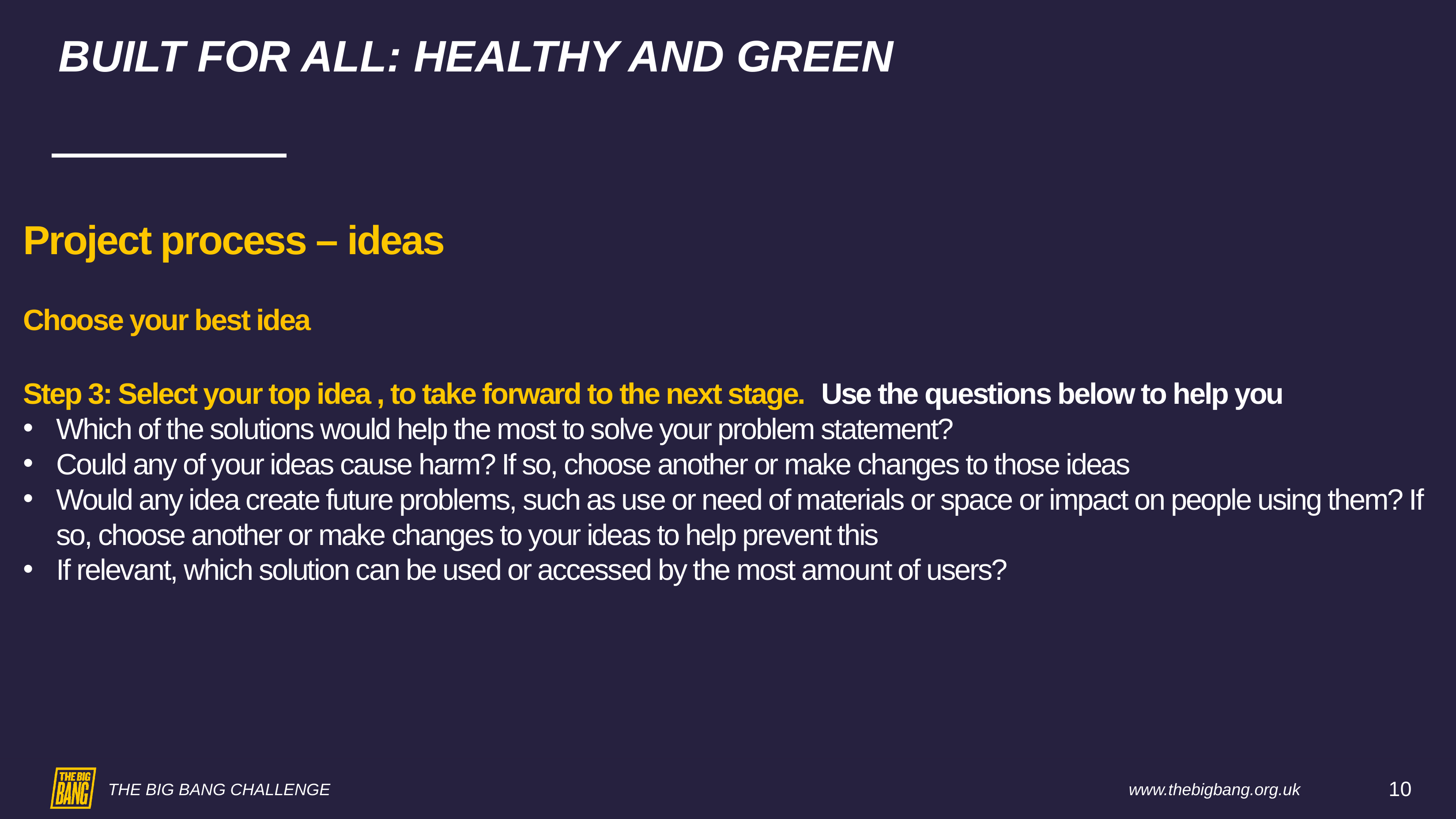

BUILT FOR ALL: HEALTHY AND GREEN

Project process – ideas
Choose your best idea
Step 3: Select your top idea , to take forward to the next stage.  Use the questions below to help you
Which of the solutions would help the most to solve your problem statement?
Could any of your ideas cause harm? If so, choose another or make changes to those ideas
Would any idea create future problems, such as use or need of materials or space or impact on people using them? If so, choose another or make changes to your ideas to help prevent this
If relevant, which solution can be used or accessed by the most amount of users?